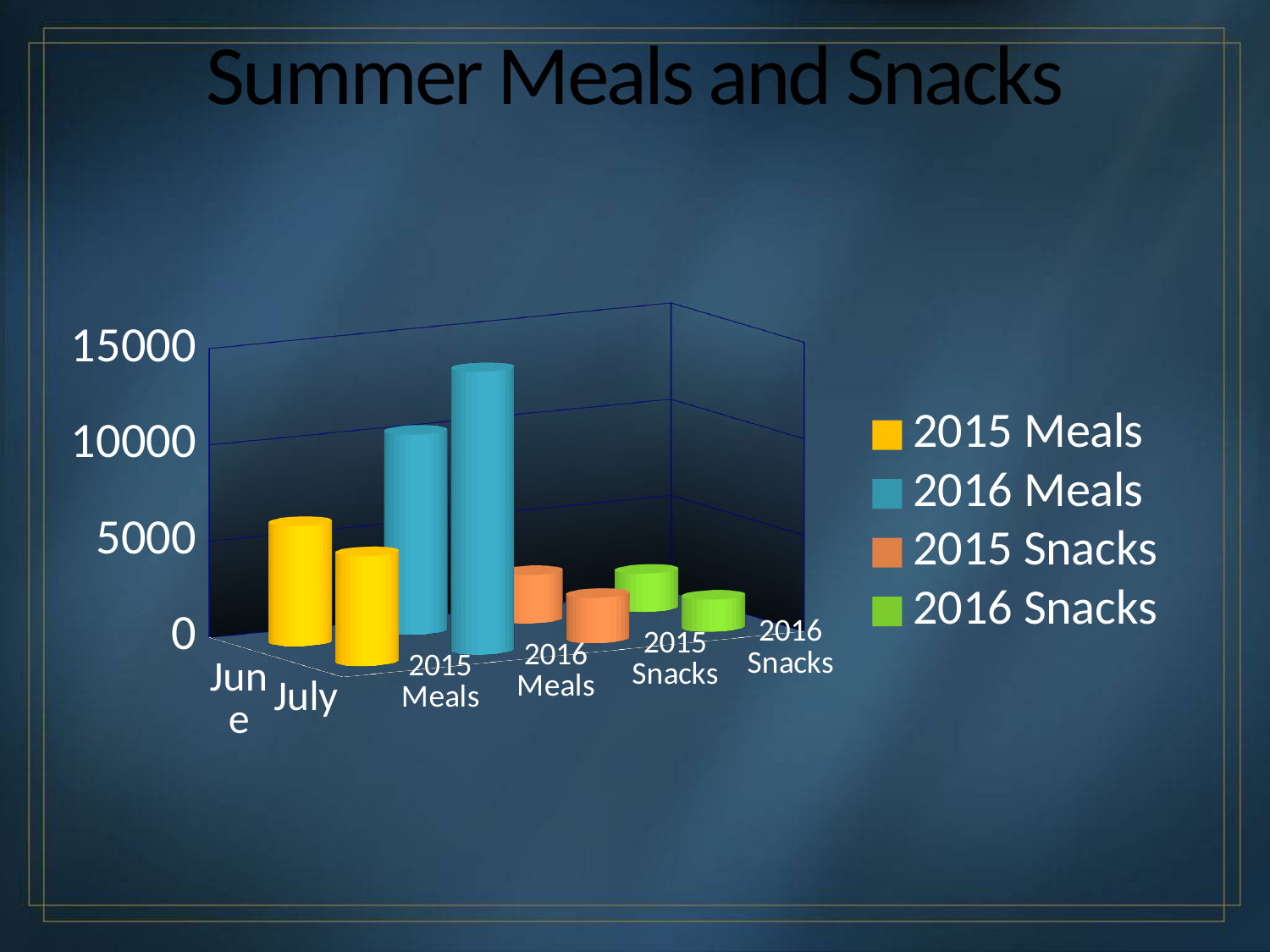

# Summer Meals and Snacks

[unsupported chart]